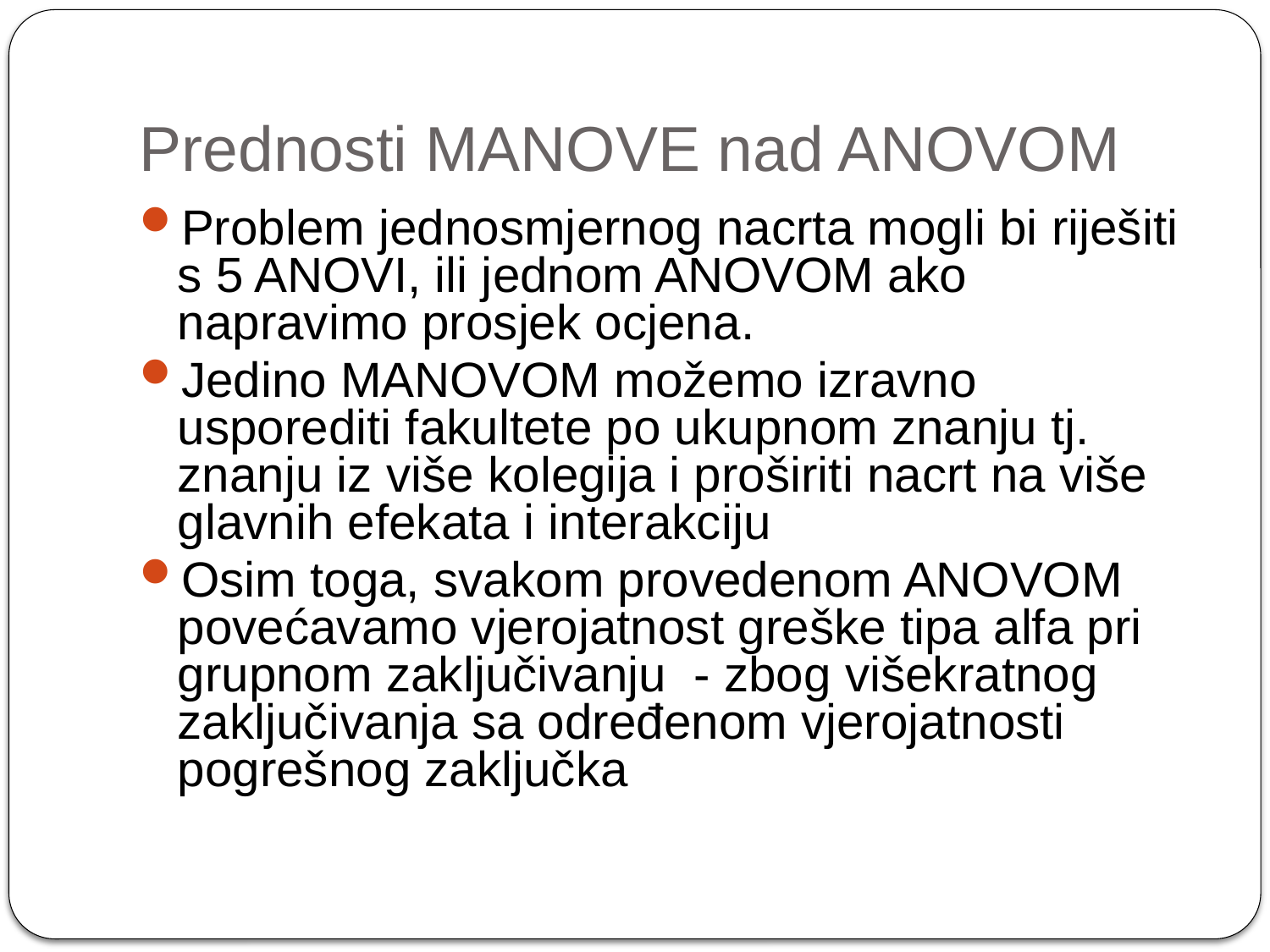

# Prednosti MANOVE nad ANOVOM
Problem jednosmjernog nacrta mogli bi riješiti s 5 ANOVI, ili jednom ANOVOM ako napravimo prosjek ocjena.
Jedino MANOVOM možemo izravno usporediti fakultete po ukupnom znanju tj. znanju iz više kolegija i proširiti nacrt na više glavnih efekata i interakciju
Osim toga, svakom provedenom ANOVOM povećavamo vjerojatnost greške tipa alfa pri grupnom zaključivanju  - zbog višekratnog zaključivanja sa određenom vjerojatnosti pogrešnog zaključka